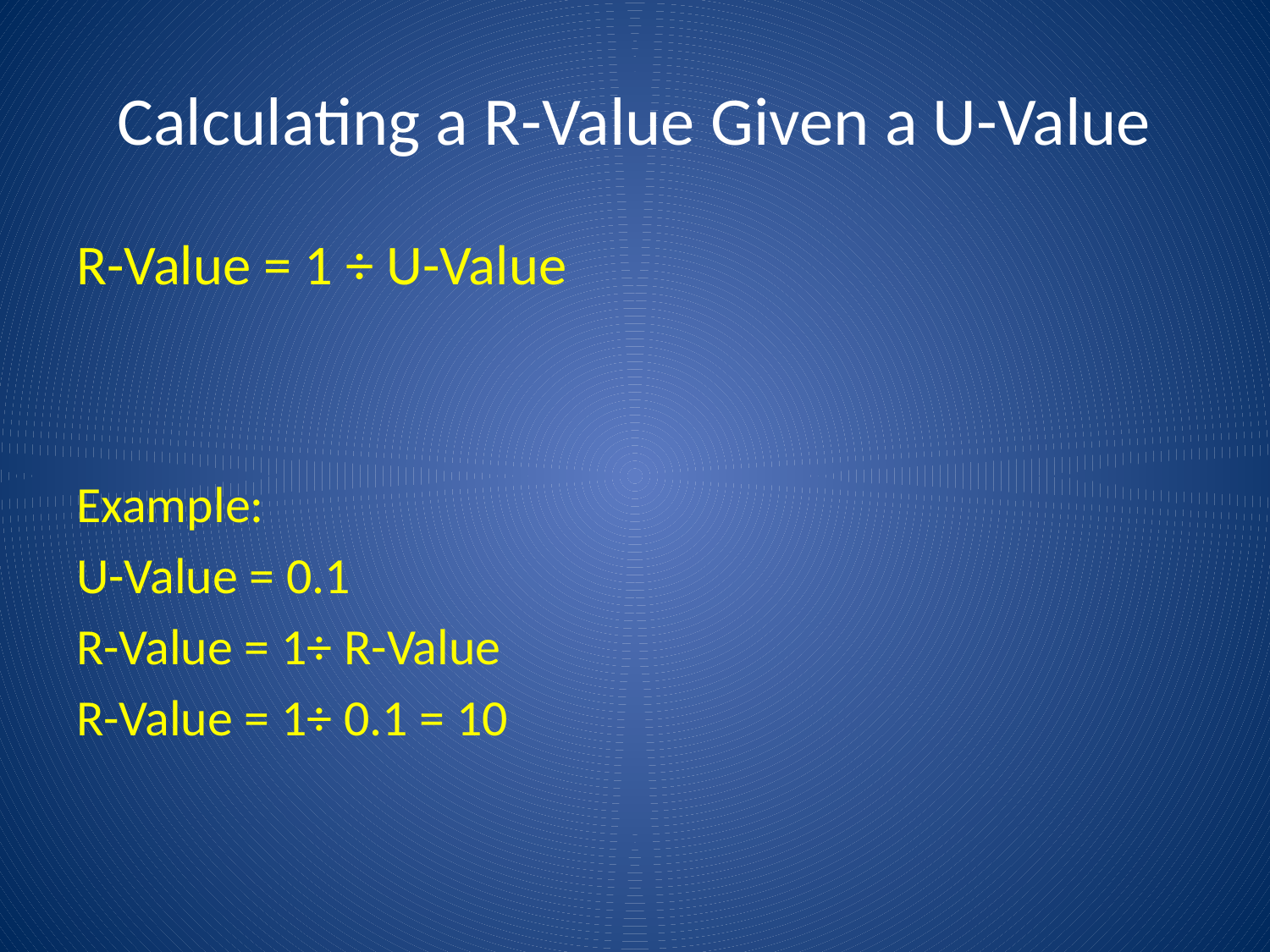

# Calculating a R-Value Given a U-Value
R-Value = 1 ÷ U-Value
Example:
U-Value = 0.1
R-Value = 1÷ R-Value
R-Value = 1÷ 0.1 = 10